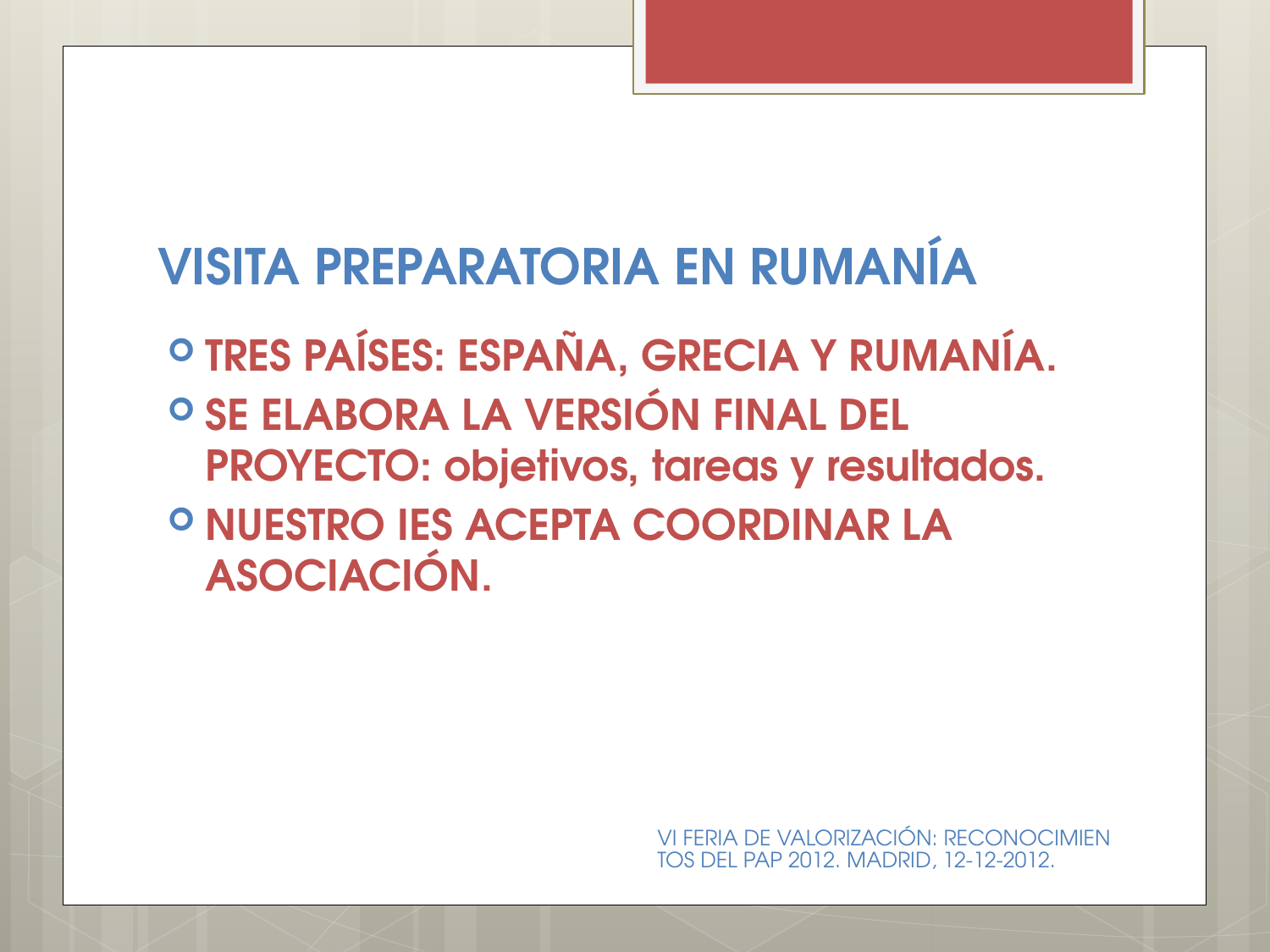

# VISITA PREPARATORIA EN RUMANÍA
TRES PAÍSES: ESPAÑA, GRECIA Y RUMANÍA.
SE ELABORA LA VERSIÓN FINAL DEL PROYECTO: objetivos, tareas y resultados.
NUESTRO IES ACEPTA COORDINAR LA ASOCIACIÓN.
VI FERIA DE VALORIZACIÓN: RECONOCIMIENTOS DEL PAP 2012. MADRID, 12-12-2012.